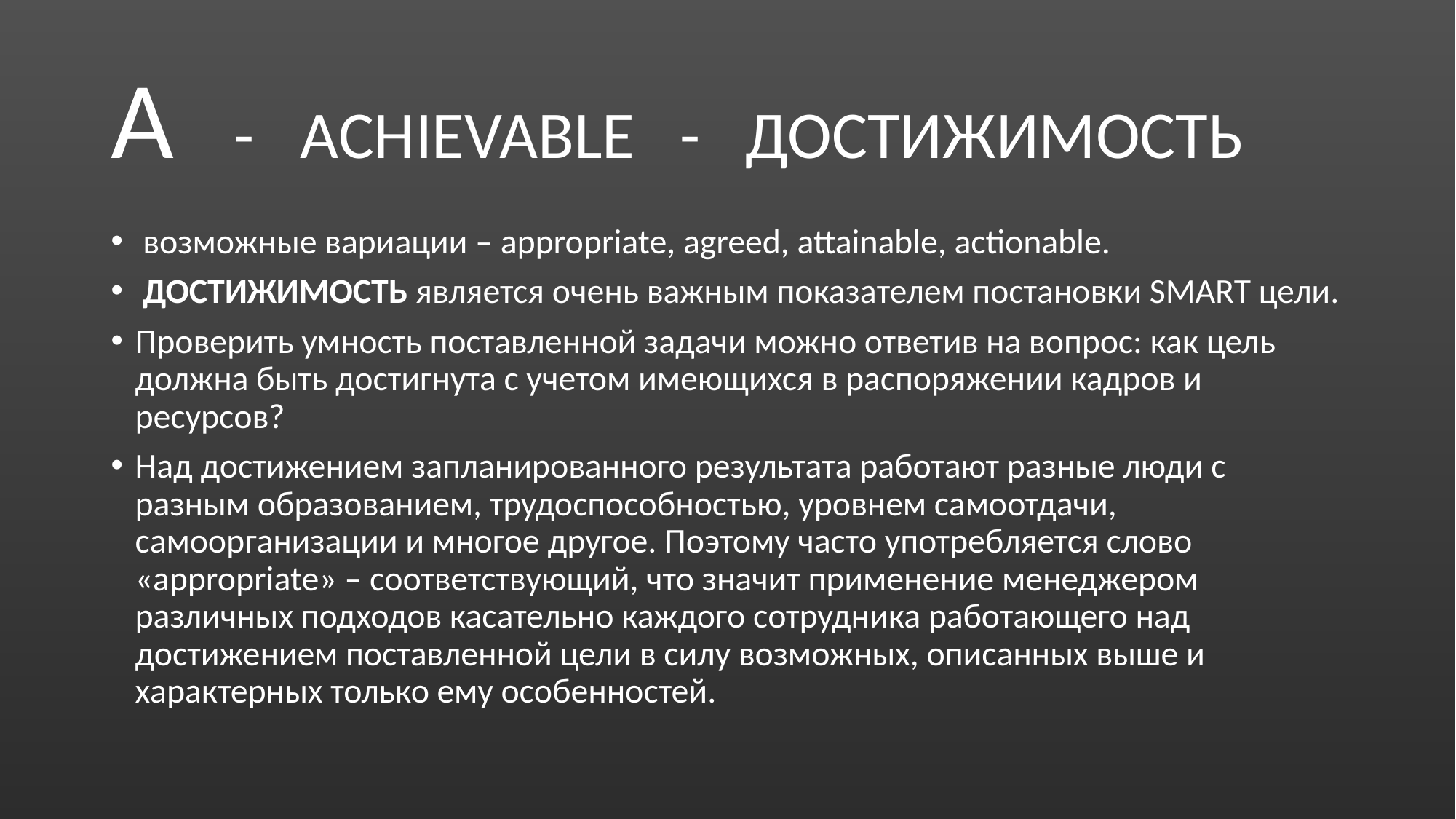

# А    -   ACHIEVABLE   -   ДОСТИЖИМОСТЬ
 возможные вариации – аppropriate, agreed, attainable, actionable.
 ДОСТИЖИМОСТЬ является очень важным показателем постановки SMART цели.
Проверить умность поставленной задачи можно ответив на вопрос: как цель должна быть достигнута с учетом имеющихся в распоряжении кадров и ресурсов?
Над достижением запланированного результата работают разные люди с разным образованием, трудоспособностью, уровнем самоотдачи, самоорганизации и многое другое. Поэтому часто употребляется слово «аppropriate» – соответствующий, что значит применение менеджером различных подходов касательно каждого сотрудника работающего над достижением поставленной цели в силу возможных, описанных выше и характерных только ему особенностей.